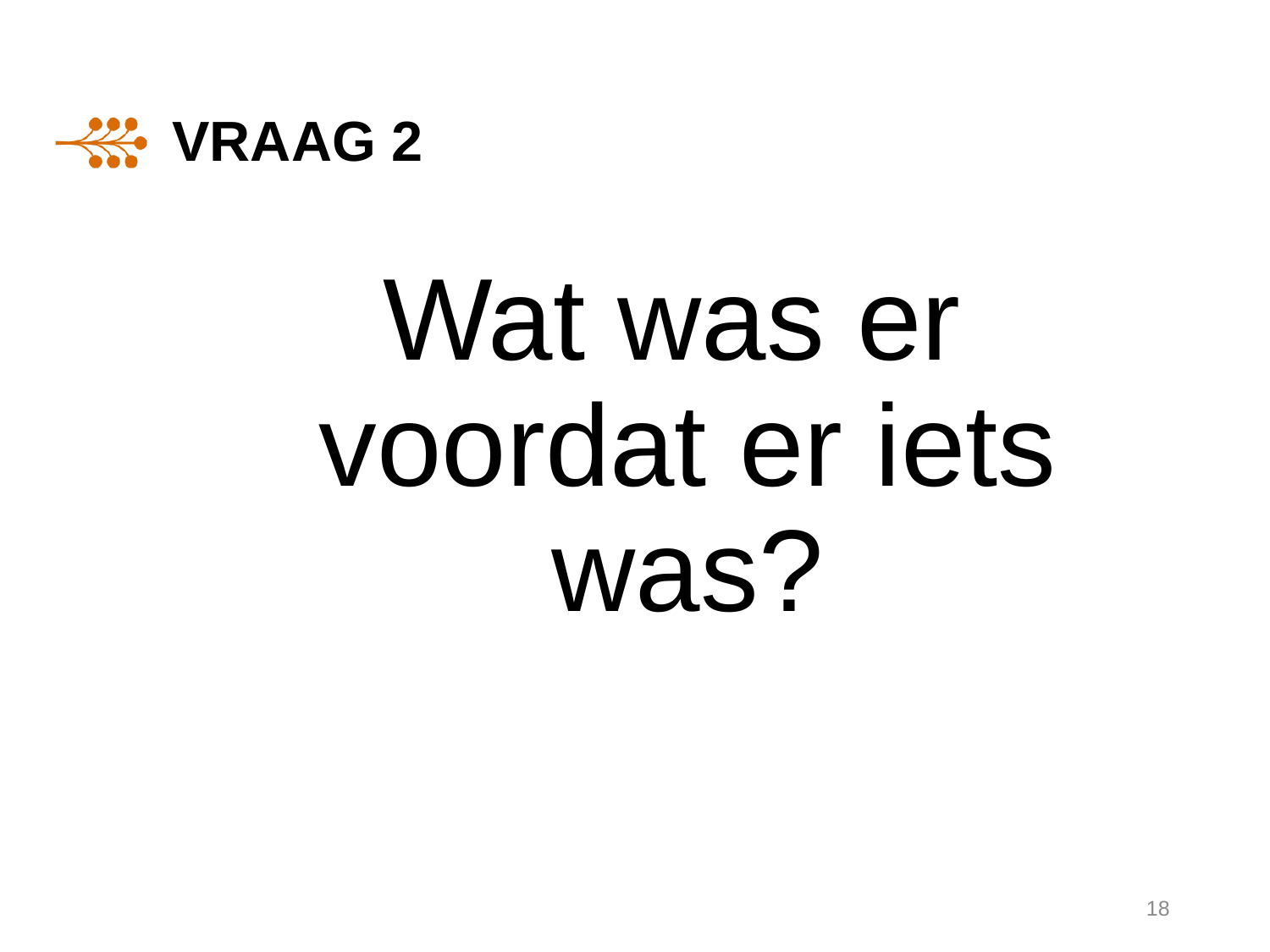

# Vraag 2
Wat was er voordat er iets was?
18